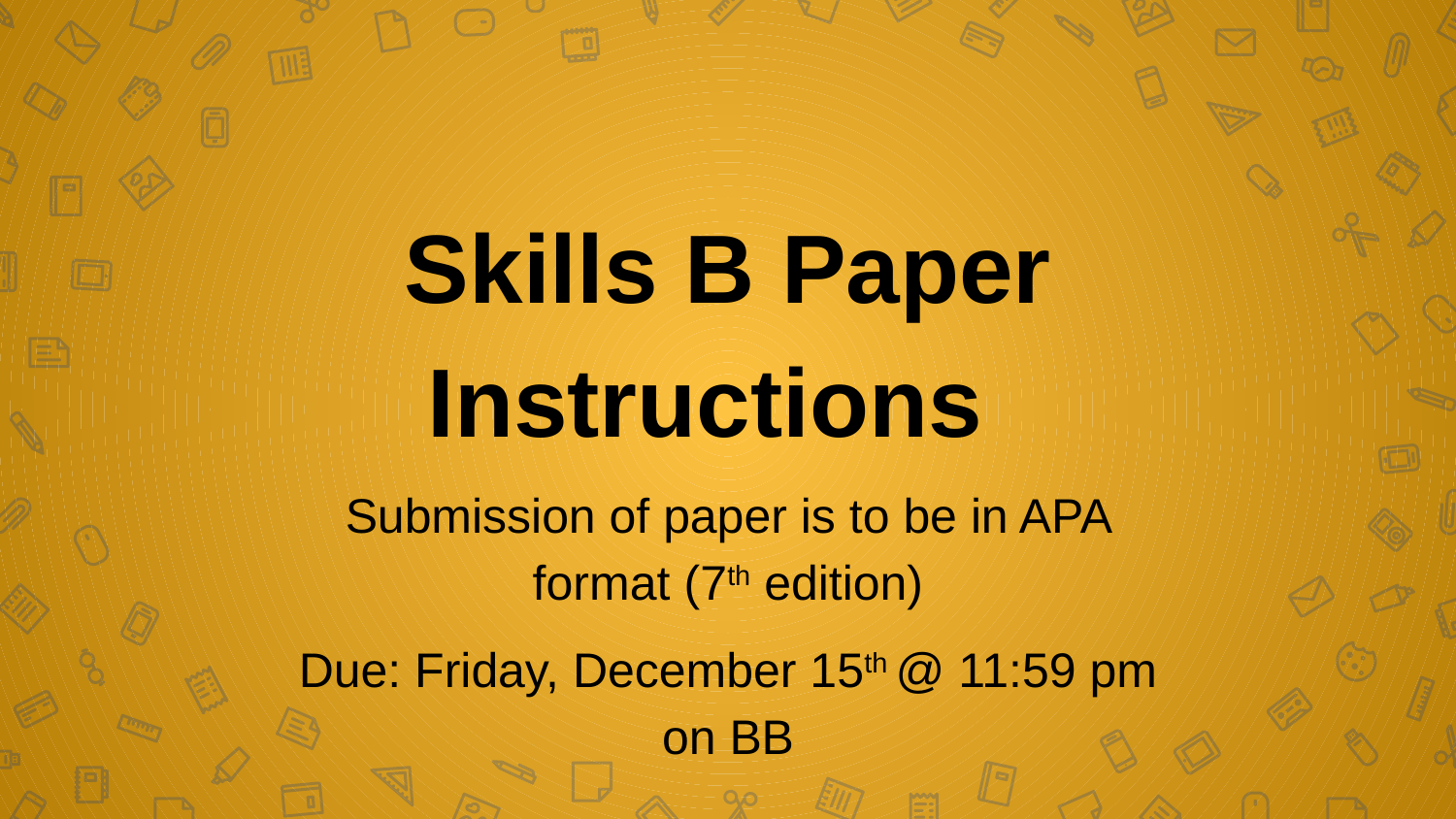

Skills B Paper Instructions
Submission of paper is to be in APA format (7th edition)
Due: Friday, December 15th @ 11:59 pm on BB